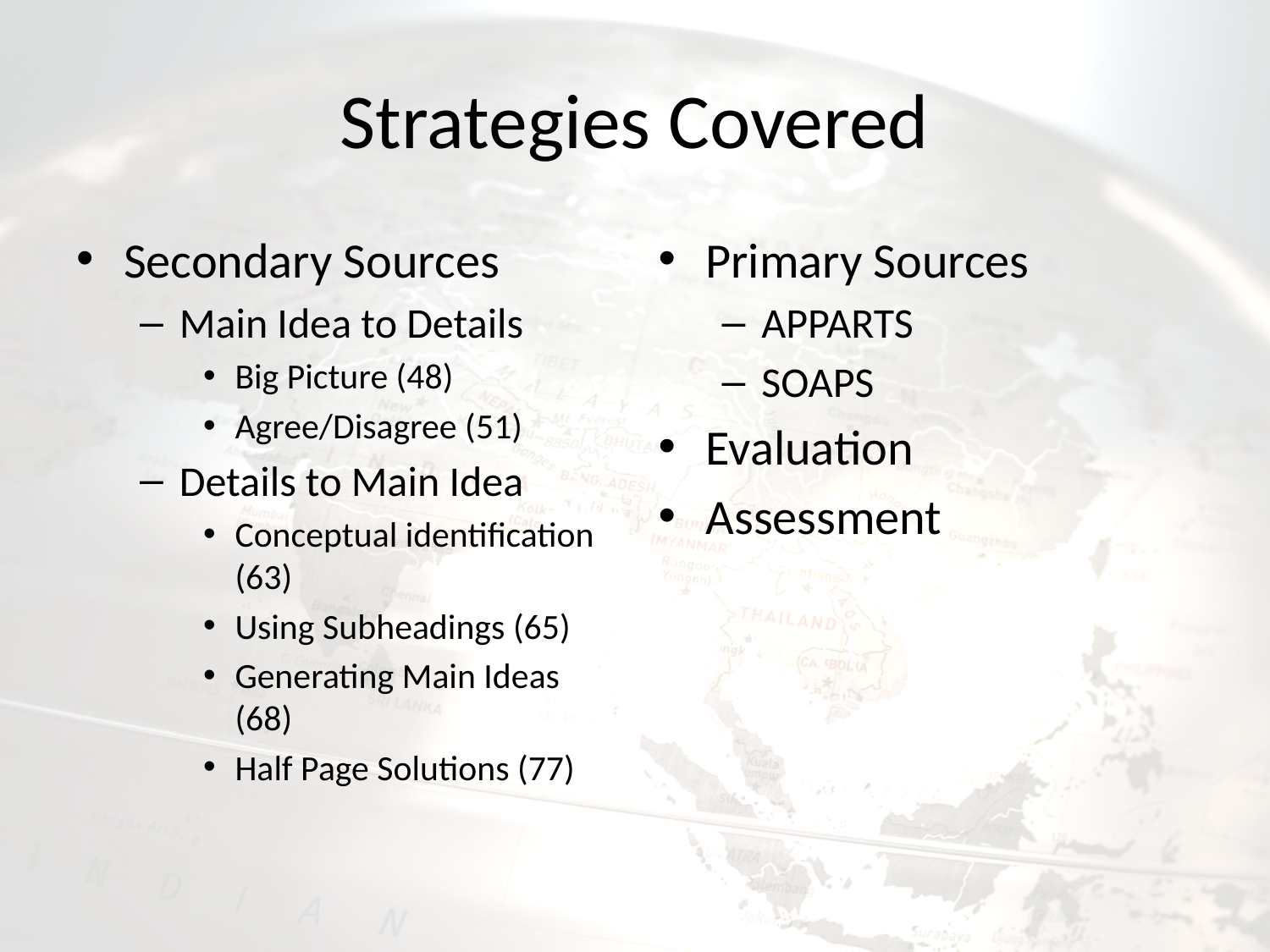

# Strategies Covered
Secondary Sources
Main Idea to Details
Big Picture (48)
Agree/Disagree (51)
Details to Main Idea
Conceptual identification (63)
Using Subheadings (65)
Generating Main Ideas (68)
Half Page Solutions (77)

Primary Sources
APPARTS
SOAPS
Evaluation
Assessment